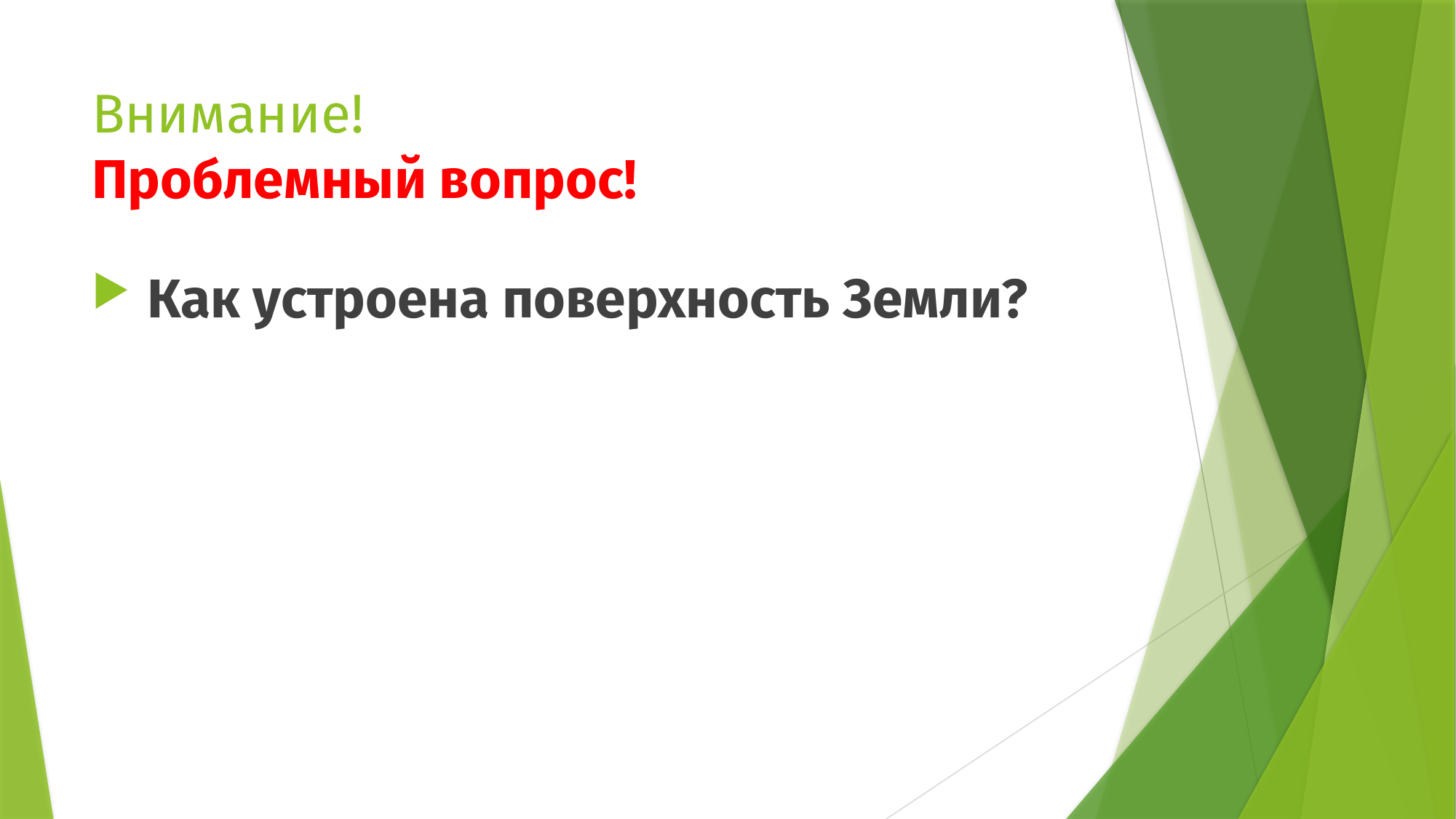

# Внимание! Проблемный вопрос!
 Как устроена поверхность Земли?